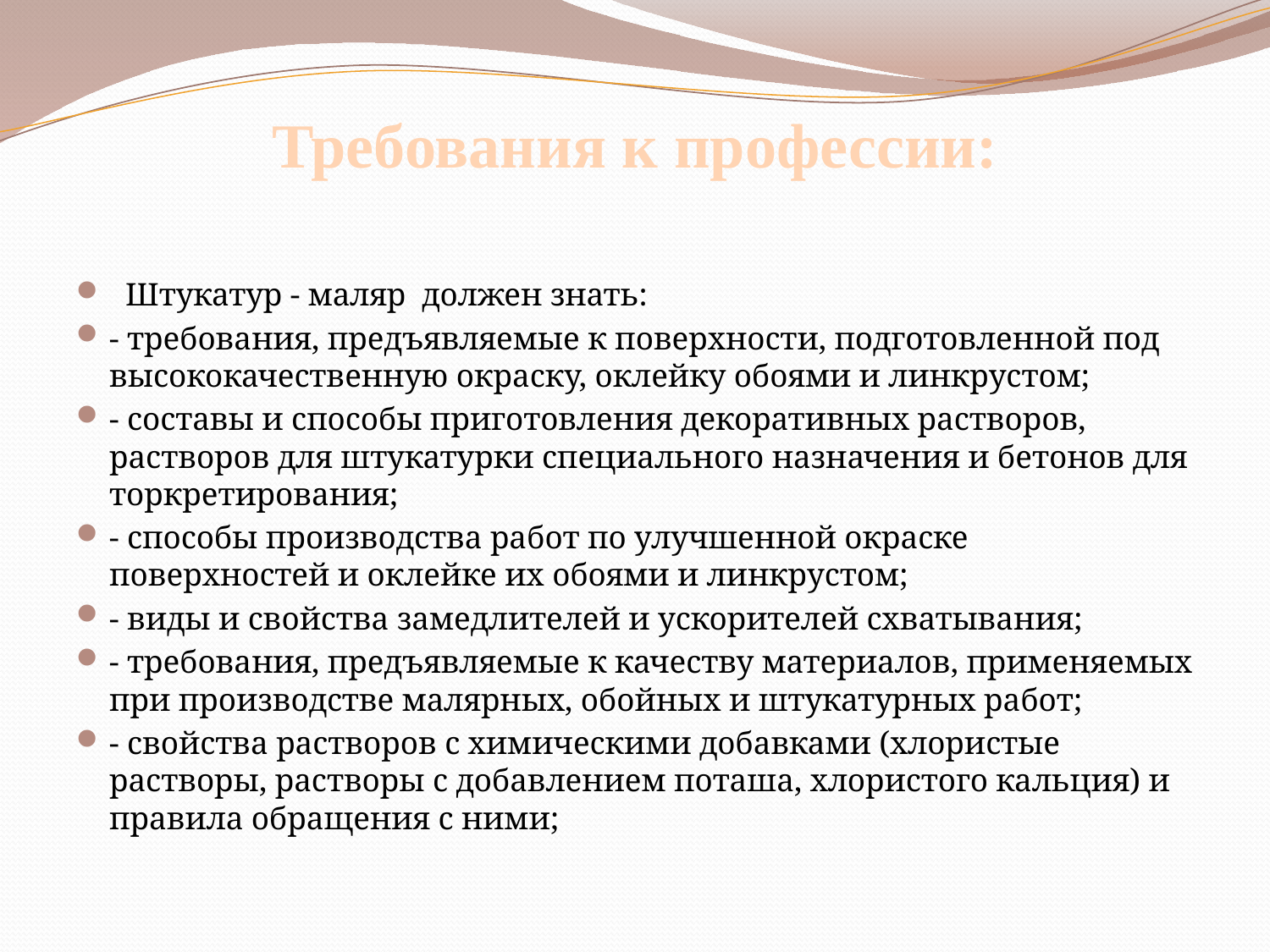

# Требования к профессии:
  Штукатур - маляр  должен знать:
- требования, предъявляемые к поверхности, подготовленной под высококачественную окраску, оклейку обоями и линкрустом;
- составы и способы приготовления декоративных растворов,  растворов для штукатурки специального назначения и бетонов для торкретирования;
- способы производства работ по улучшенной окраске поверхностей и оклейке их обоями и линкрустом;
- виды и свойства замедлителей и ускорителей схватывания;
- требования, предъявляемые к качеству материалов, применяемых при производстве малярных, обойных и штукатурных работ;
- свойства растворов с химическими добавками (хлористые растворы, растворы с добавлением поташа, хлористого кальция) и правила обращения с ними;